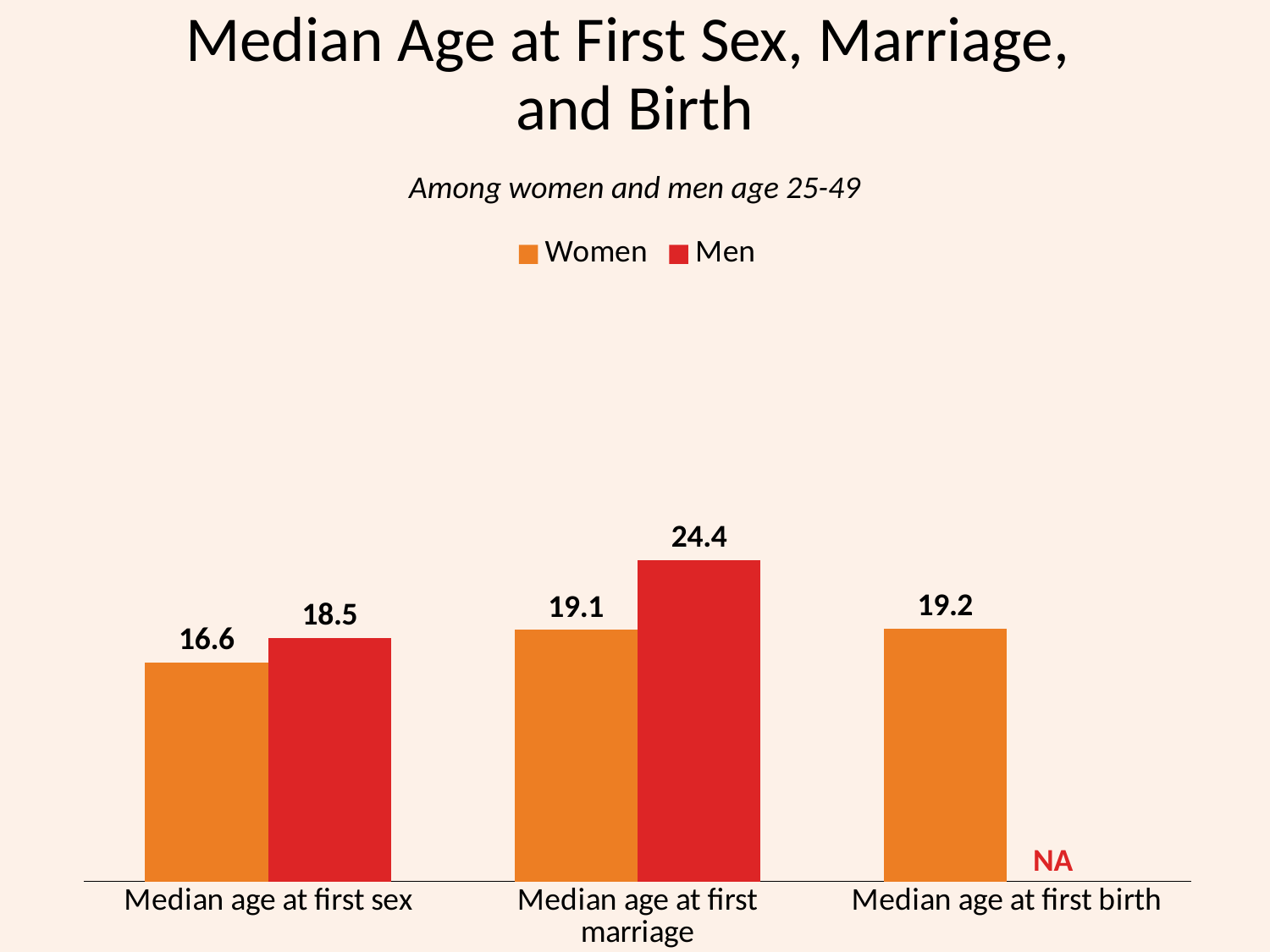

# Median Age at First Sex, Marriage, and Birth
Among women and men age 25-49

### Chart

| Category | Women | Men |
|---|---|---|
| Median age at first sex | 16.6 | 18.5 |
| Median age at first marriage | 19.1 | 24.4 |
| Median age at first birth | 19.2 | None |
NA